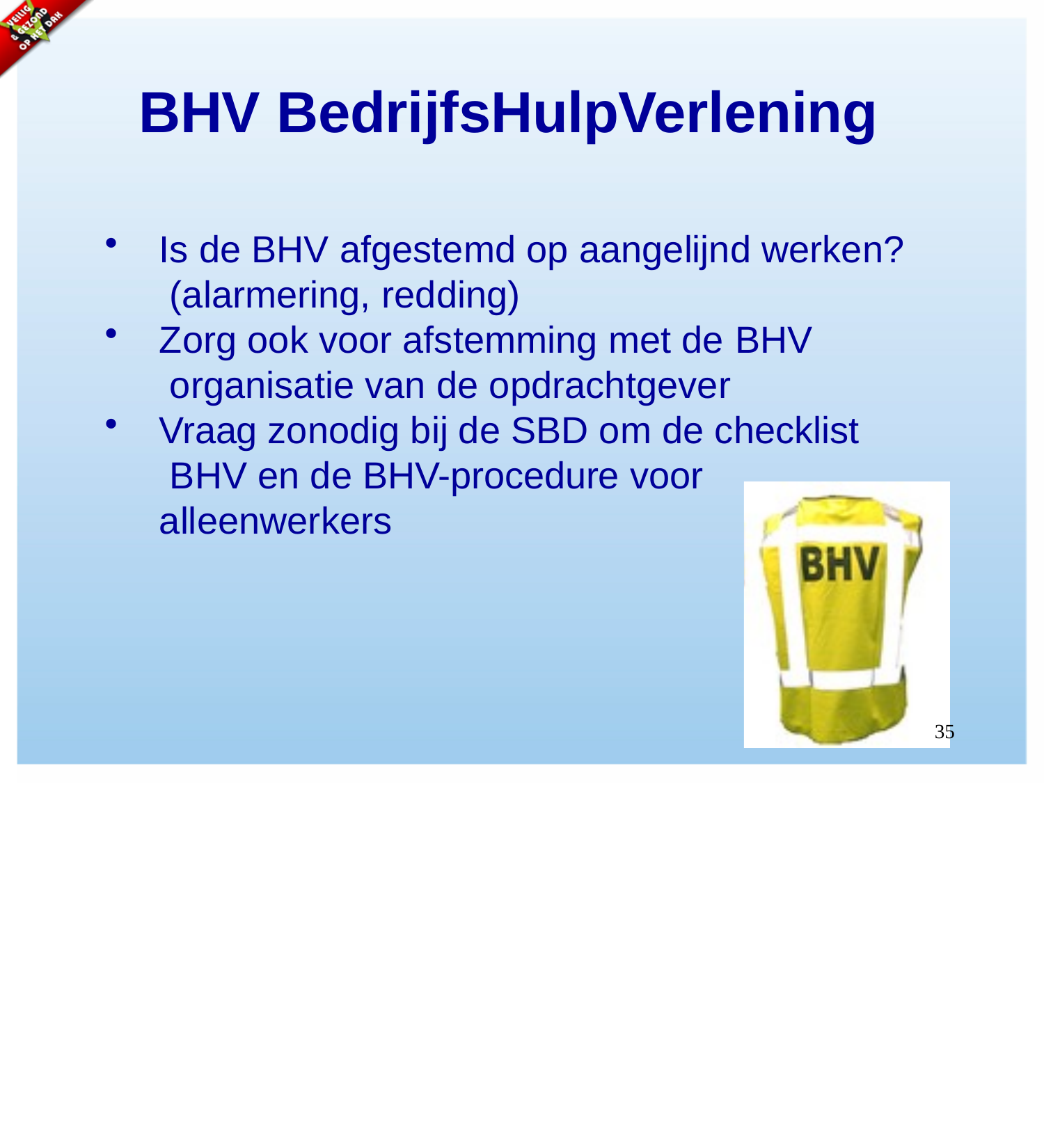

# BHV BedrijfsHulpVerlening
Is de BHV afgestemd op aangelijnd werken?  (alarmering, redding)
Zorg ook voor afstemming met de BHV  organisatie van de opdrachtgever
Vraag zonodig bij de SBD om de checklist  BHV en de BHV-procedure voor  alleenwerkers

35